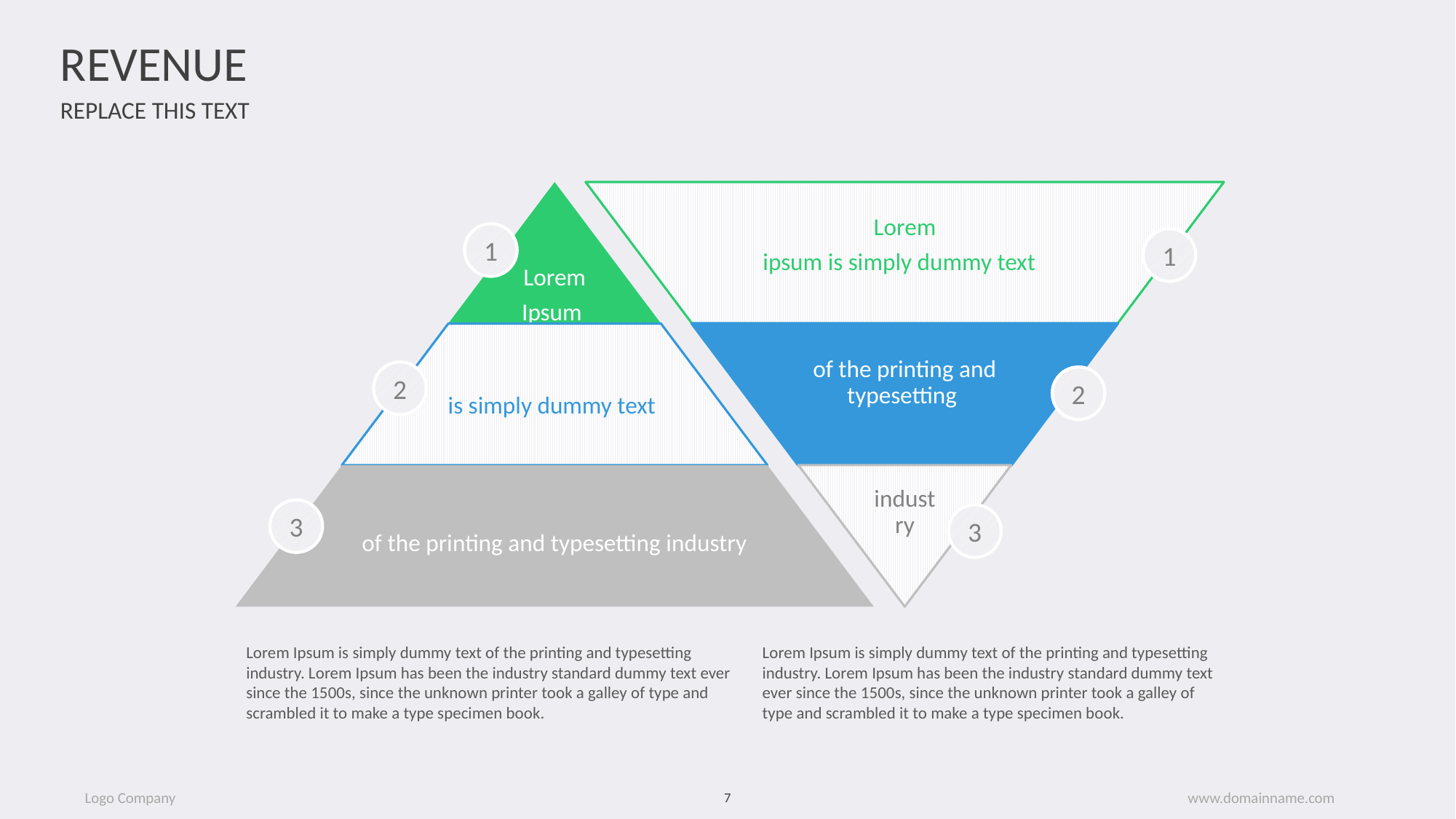

REVENUE
Replace This Text

Lorem
Ipsum
is simply dummy text
of the printing and typesetting industry
Lorem
ipsum is simply dummy text
of the printing and typesetting
industry
1
1
2
2
3
3
Lorem Ipsum is simply dummy text of the printing and typesetting industry. Lorem Ipsum has been the industry standard dummy text ever since the 1500s, since the unknown printer took a galley of type and scrambled it to make a type specimen book.
Lorem Ipsum is simply dummy text of the printing and typesetting industry. Lorem Ipsum has been the industry standard dummy text ever since the 1500s, since the unknown printer took a galley of type and scrambled it to make a type specimen book.
www.domainname.com
Logo Company
7